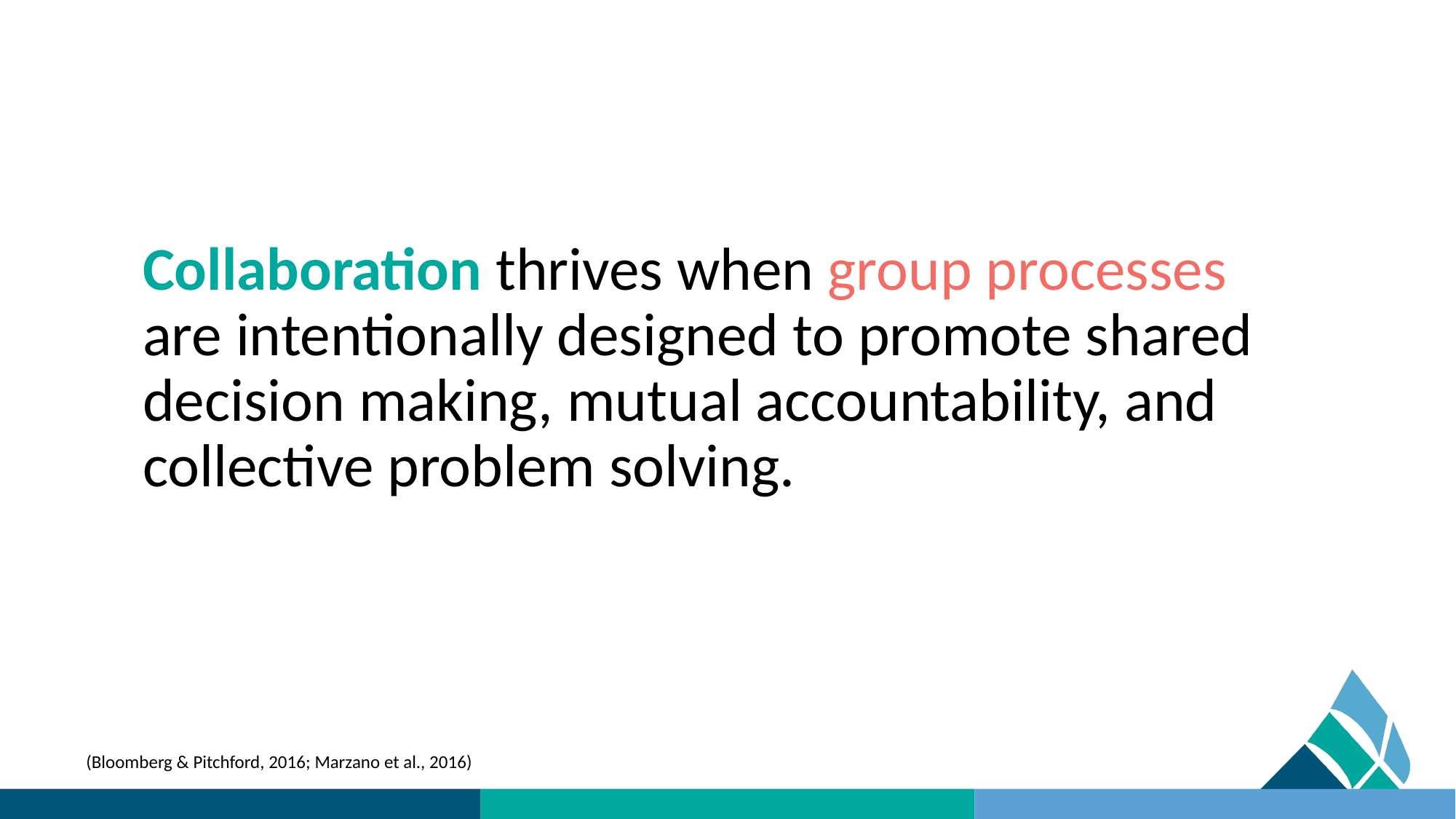

Collaboration thrives when group processes are intentionally designed to promote shared decision making, mutual accountability, and collective problem solving.
(Bloomberg & Pitchford, 2016; Marzano et al., 2016)